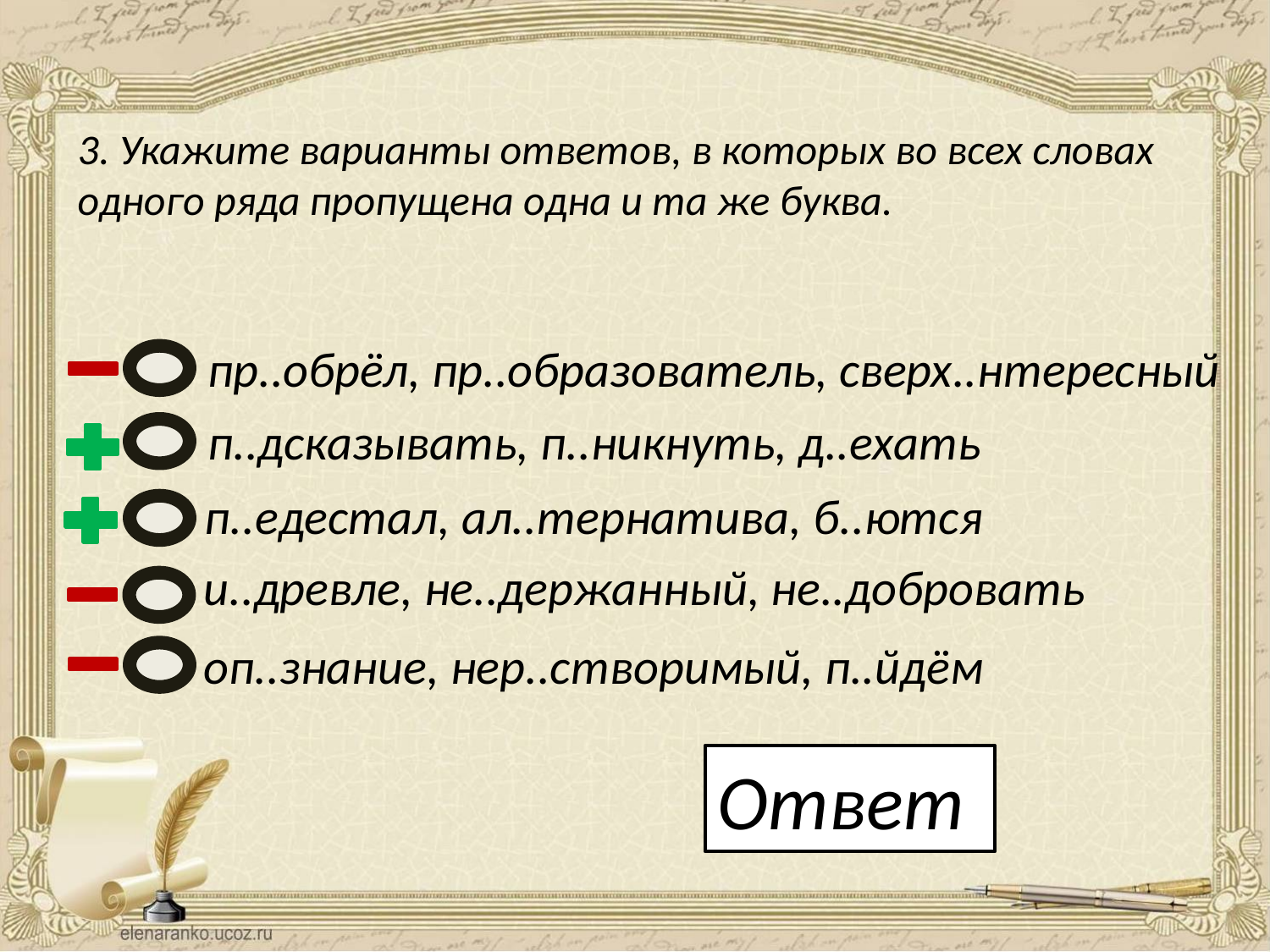

3. Укажите варианты ответов, в которых во всех словах одного ряда пропущена одна и та же буква.
пр..обрёл, пр..образователь, сверх..нтересный

п..дсказывать, п..никнуть, д..ехать

п..едестал, ал..тернатива, б..ются

и..древле, не..держанный, не..добровать

оп..знание, нер..створимый, п..йдём

Ответ